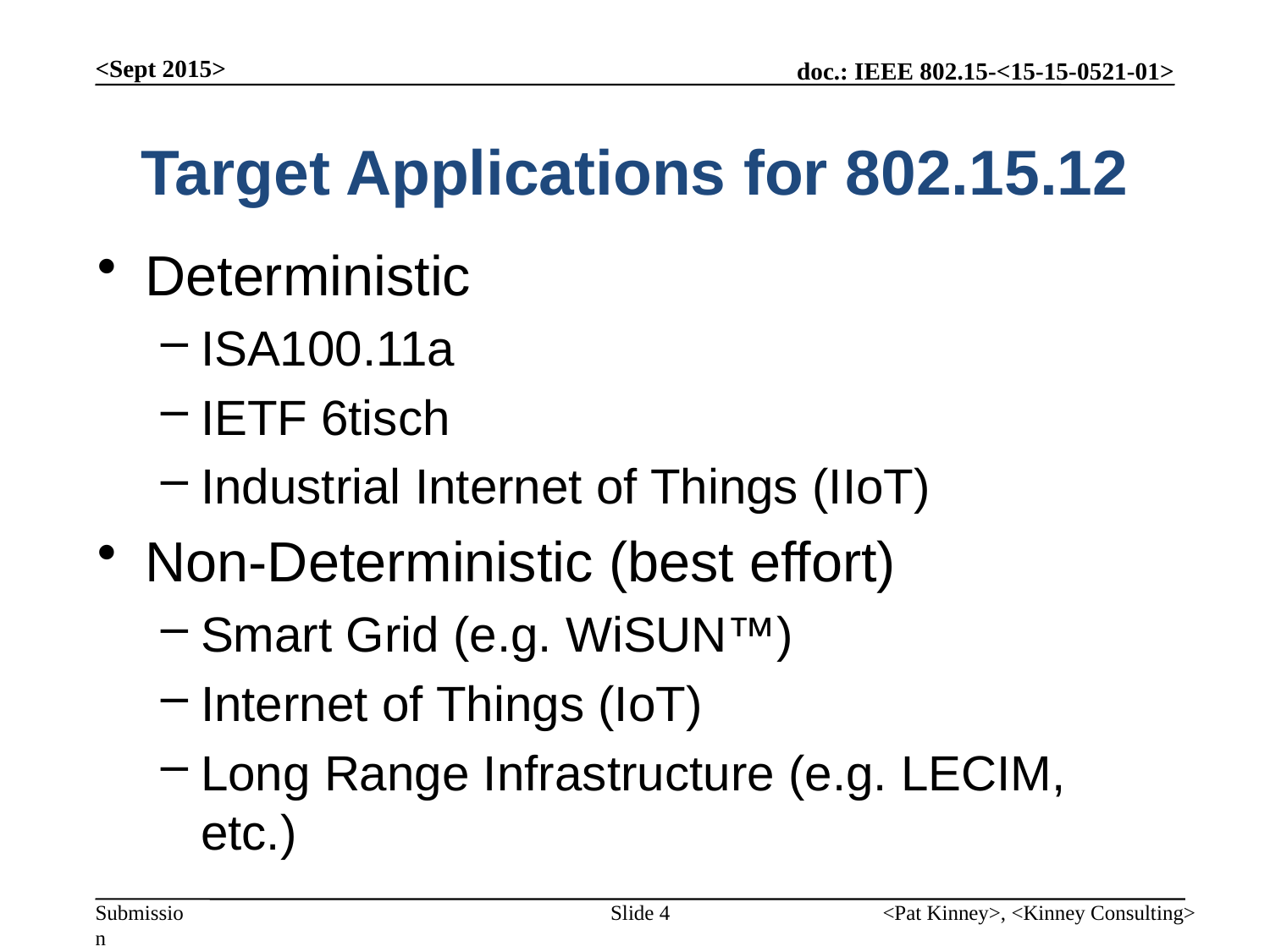

<Sept 2015>
# Target Applications for 802.15.12
Deterministic
ISA100.11a
IETF 6tisch
Industrial Internet of Things (IIoT)
Non-Deterministic (best effort)
Smart Grid (e.g. WiSUN™)
Internet of Things (IoT)
Long Range Infrastructure (e.g. LECIM, etc.)
Slide 4
<Pat Kinney>, <Kinney Consulting>